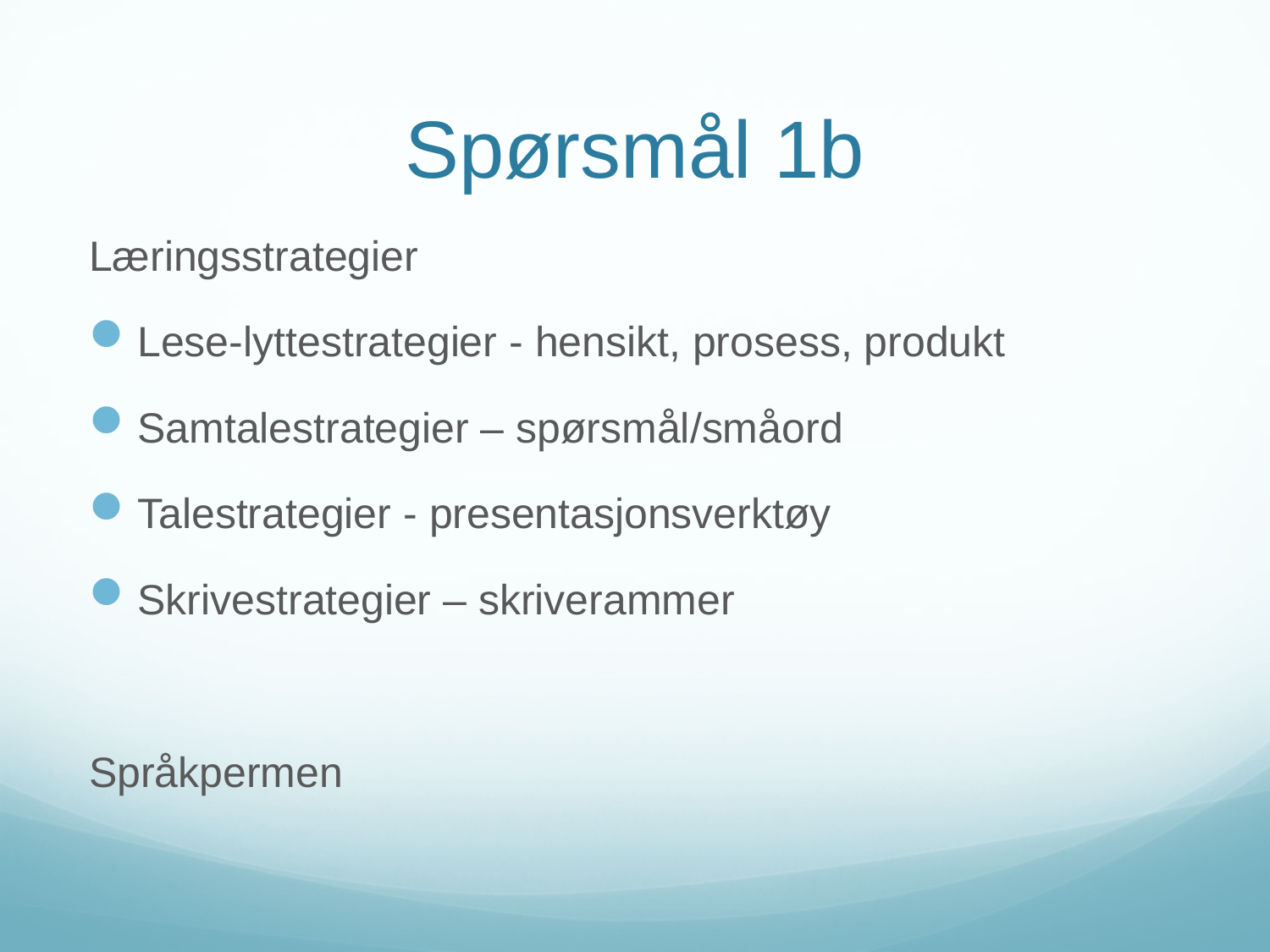

# Spørsmål 1b
Læringsstrategier
Lese-lyttestrategier - hensikt, prosess, produkt
Samtalestrategier – spørsmål/småord
Talestrategier - presentasjonsverktøy
Skrivestrategier – skriverammer

Språkpermen